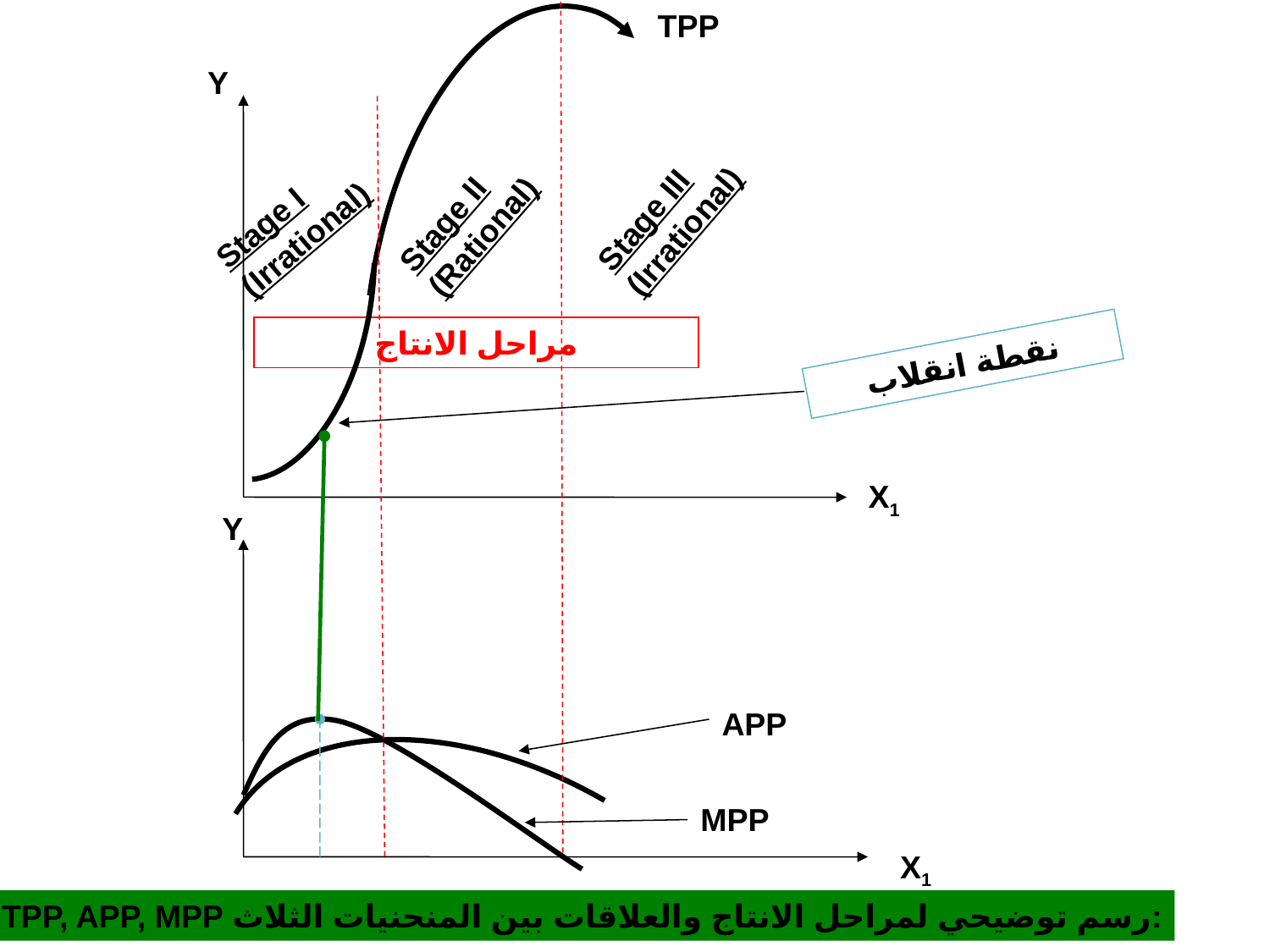

TPP

Y

Stage III
(Irrational)
Stage II
(Rational)
Stage I
(Irrational)

مراحل الانتاج
نقطة انقلاب

X1

Y

APP

MPP

X1

TPP, APP, MPP رسم توضيحي لمراحل الانتاج والعلاقات بين المنحنيات الثلاث: